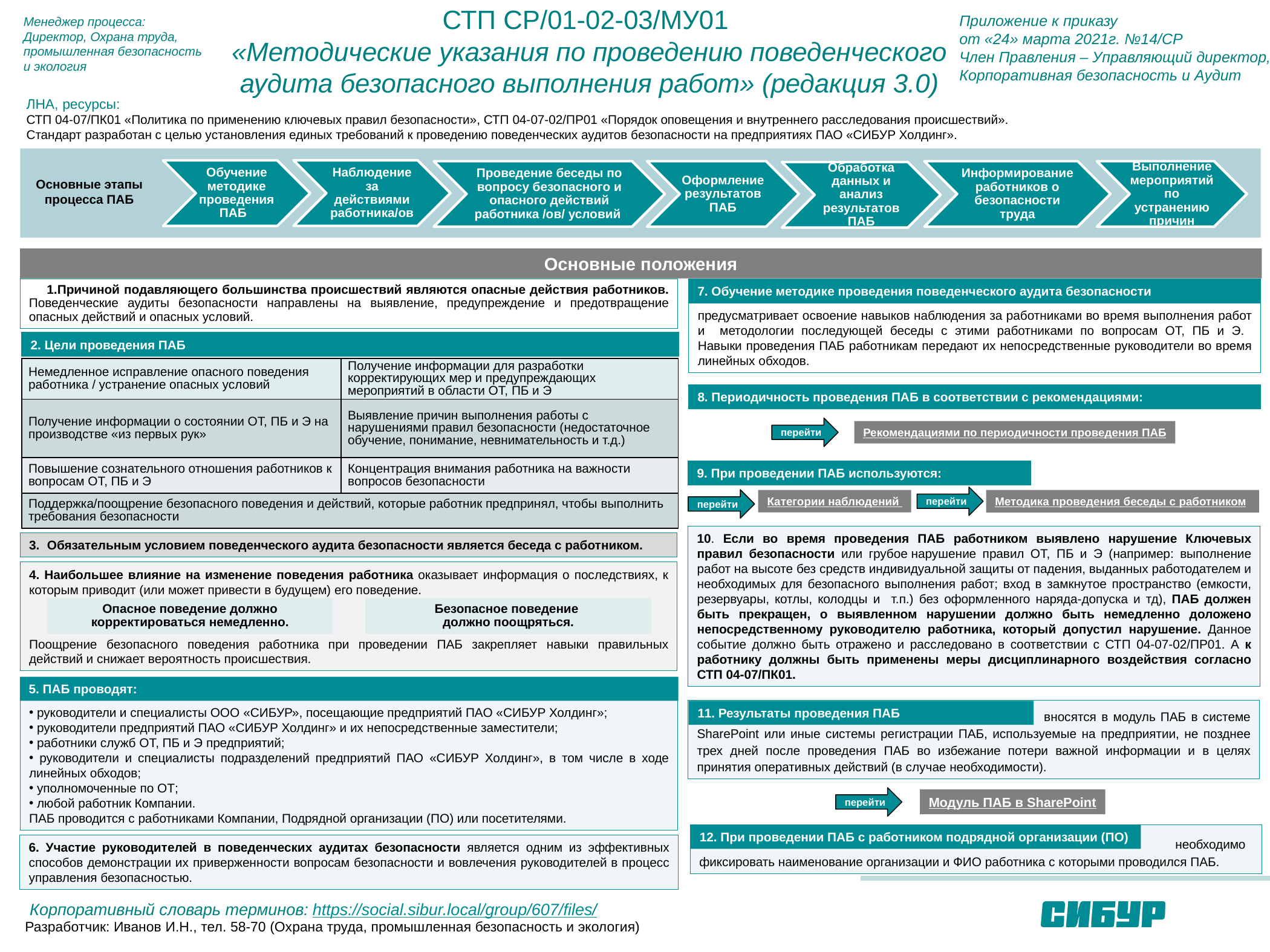

СТП СР/01-02-03/МУ01
«Методические указания по проведению поведенческого аудита безопасного выполнения работ» (редакция 3.0)

Приложение к приказу
от «24» марта 2021г. №14/СР
Член Правления – Управляющий директор, Корпоративная безопасность и Аудит
Менеджер процесса:
Директор, Охрана труда,
промышленная безопасность
и экология
ЛНА, ресурсы:
СТП 04-07/ПК01 «Политика по применению ключевых правил безопасности», СТП 04-07-02/ПР01 «Порядок оповещения и внутреннего расследования происшествий».
Стандарт разработан с целью установления единых требований к проведению поведенческих аудитов безопасности на предприятиях ПАО «СИБУР Холдинг».

Обучение методике проведения ПАБ
Наблюдение за действиями работника/ов
Проведение беседы по вопросу безопасного и опасного действий работника /ов/ условий
Оформление результатов ПАБ
Обработка данных и анализ результатов ПАБ
Информирование работников о безопасности труда
Выполнение мероприятий по устранению причин
Основные этапы процесса ПАБ
Основные положения
Причиной подавляющего большинства происшествий являются опасные действия работников. Поведенческие аудиты безопасности направлены на выявление, предупреждение и предотвращение опасных действий и опасных условий.
7. Обучение методике проведения поведенческого аудита безопасности

предусматривает освоение навыков наблюдения за работниками во время выполнения работ и  методологии последующей беседы с этими работниками по вопросам ОТ, ПБ и Э.
Навыки проведения ПАБ работникам передают их непосредственные руководители во время линейных обходов.
2. Цели проведения ПАБ
| Немедленное исправление опасного поведения работника / устранение опасных условий | Получение информации для разработки корректирующих мер и предупреждающих мероприятий в области ОТ, ПБ и Э |
| --- | --- |
| Получение информации о состоянии ОТ, ПБ и Э на производстве «из первых рук» | Выявление причин выполнения работы с нарушениями правил безопасности (недостаточное обучение, понимание, невнимательность и т.д.) |
| Повышение сознательного отношения работников к вопросам ОТ, ПБ и Э | Концентрация внимания работника на важности вопросов безопасности |
| Поддержка/поощрение безопасного поведения и действий, которые работник предпринял, чтобы выполнить требования безопасности |  |
8. Периодичность проведения ПАБ в соответствии с рекомендациями:
перейти
Рекомендациями по периодичности проведения ПАБ
9. При проведении ПАБ используются:
перейти
перейти
Категории наблюдений
Методика проведения беседы с работником
10. Если во время проведения ПАБ работником выявлено нарушение Ключевых правил безопасности или грубое нарушение правил ОТ, ПБ и Э (например: выполнение работ на высоте без средств индивидуальной защиты от падения, выданных работодателем и необходимых для безопасного выполнения работ; вход в замкнутое пространство (емкости, резервуары, котлы, колодцы и  т.п.) без оформленного наряда-допуска и тд), ПАБ должен быть прекращен, о выявленном нарушении должно быть немедленно доложено непосредственному руководителю работника, который допустил нарушение. Данное событие должно быть отражено и расследовано в соответствии с СТП 04-07-02/ПР01. А к работнику должны быть применены меры дисциплинарного воздействия согласно СТП 04-07/ПК01.
Обязательным условием поведенческого аудита безопасности является беседа с работником.
4. Наибольшее влияние на изменение поведения работника оказывает информация о последствиях, к которым приводит (или может привести в будущем) его поведение.

Поощрение безопасного поведения работника при проведении ПАБ закрепляет навыки правильных действий и снижает вероятность происшествия.
Опасное поведение должно корректироваться немедленно.
Безопасное поведение
должно поощряться.
5. ПАБ проводят:
   вносятся в модуль ПАБ в системе SharePoint или иные системы регистрации ПАБ, используемые на предприятии, не позднее трех дней после проведения ПАБ во избежание потери важной информации и в целях принятия оперативных действий (в случае необходимости).
 руководители и специалисты ООО «СИБУР», посещающие предприятий ПАО «СИБУР Холдинг»;
 руководители предприятий ПАО «СИБУР Холдинг» и их непосредственные заместители;
 работники служб ОТ, ПБ и Э предприятий;
 руководители и специалисты подразделений предприятий ПАО «СИБУР Холдинг», в том числе в ходе линейных обходов;
 уполномоченные по ОТ;
 любой работник Компании.
ПАБ проводится с работниками Компании, Подрядной организации (ПО) или посетителями.
11. Результаты проведения ПАБ
перейти
Модуль ПАБ в SharePoint
        необходимо  фиксировать наименование организации и ФИО работника с которыми проводился ПАБ.
12. При проведении ПАБ с работником подрядной организации (ПО)
6. Участие руководителей в поведенческих аудитах безопасности является одним из эффективных способов демонстрации их приверженности вопросам безопасности и вовлечения руководителей в процесс управления безопасностью.
Корпоративный словарь терминов: https://social.sibur.local/group/607/files/
Разработчик: Иванов И.Н., тел. 58-70 (Охрана труда, промышленная безопасность и экология)